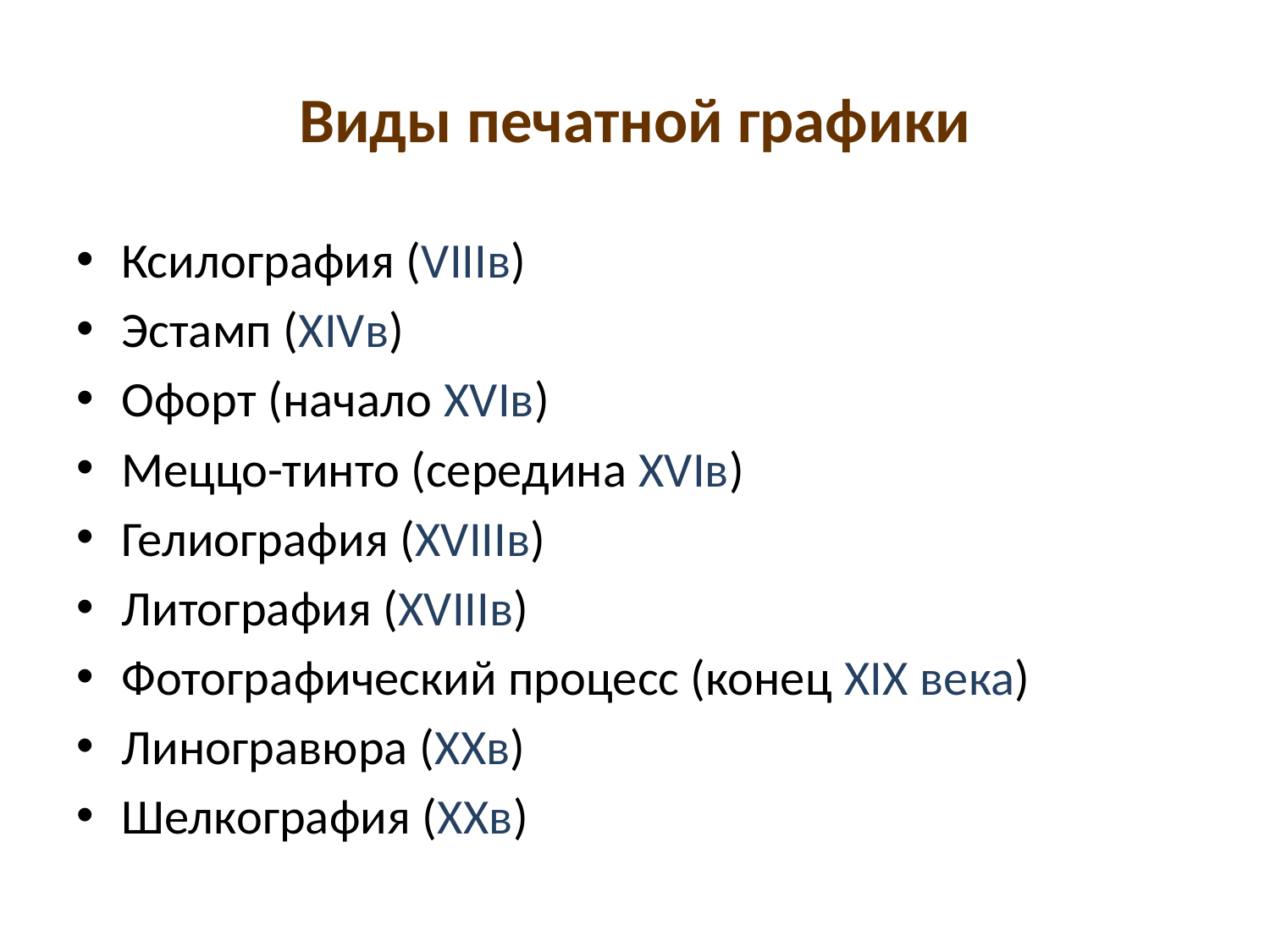

# Виды печатной графики
Ксилография (VIIIв)
Эстамп (XIVв)
Офорт (начало XVIв)
Меццо-тинто (середина XVIв)
Гелиография (XVIIIв)
Литография (XVIIIв)
Фотографический процесс (конец XIX века)
Линогравюра (XXв)
Шелкография (XXв)